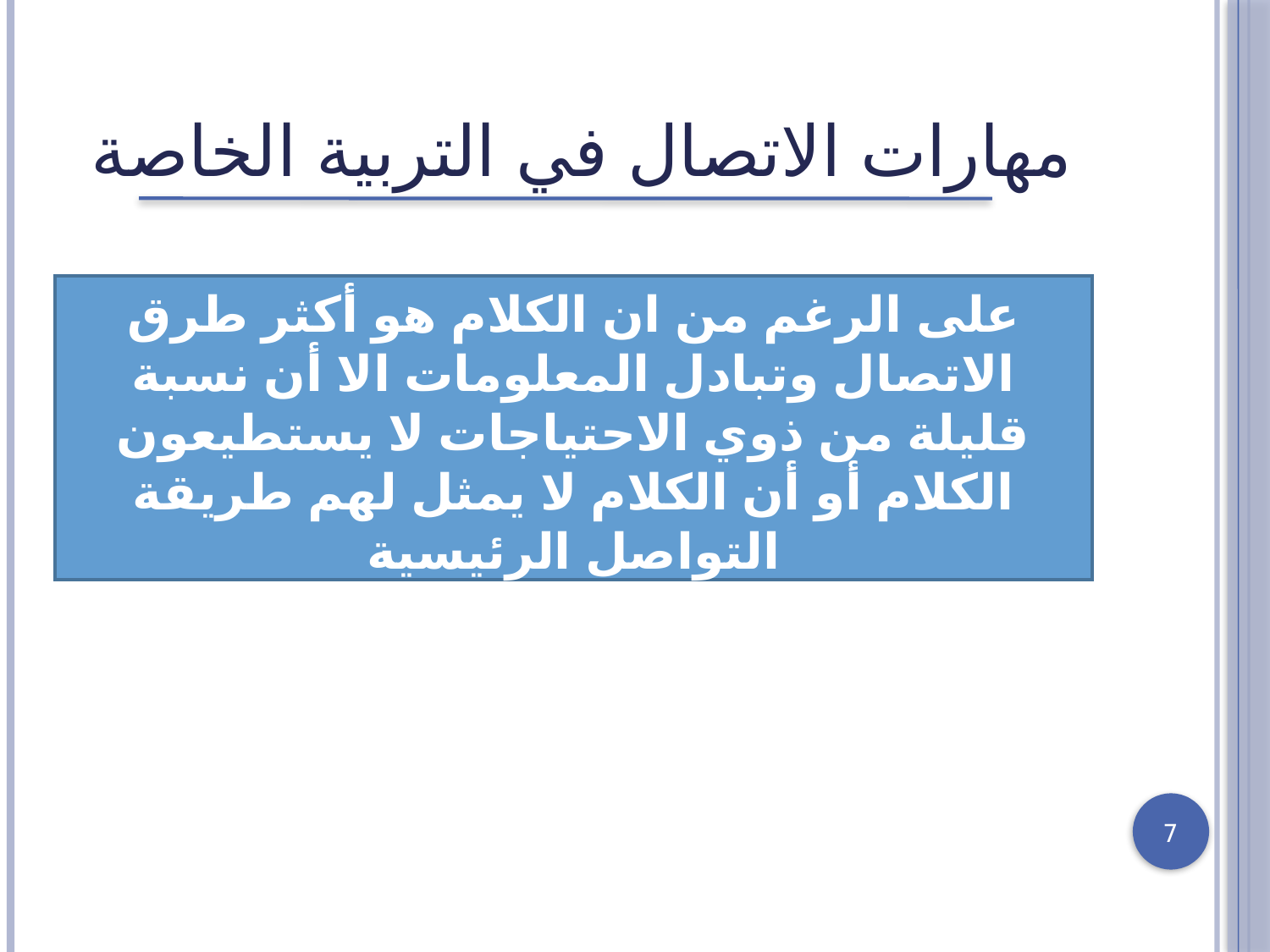

# مهارات الاتصال في التربية الخاصة
على الرغم من ان الكلام هو أكثر طرق الاتصال وتبادل المعلومات الا أن نسبة قليلة من ذوي الاحتياجات لا يستطيعون الكلام أو أن الكلام لا يمثل لهم طريقة التواصل الرئيسية
لذا نلجأ لاستخدام أنماط اتصال مساندة وداعمة

7